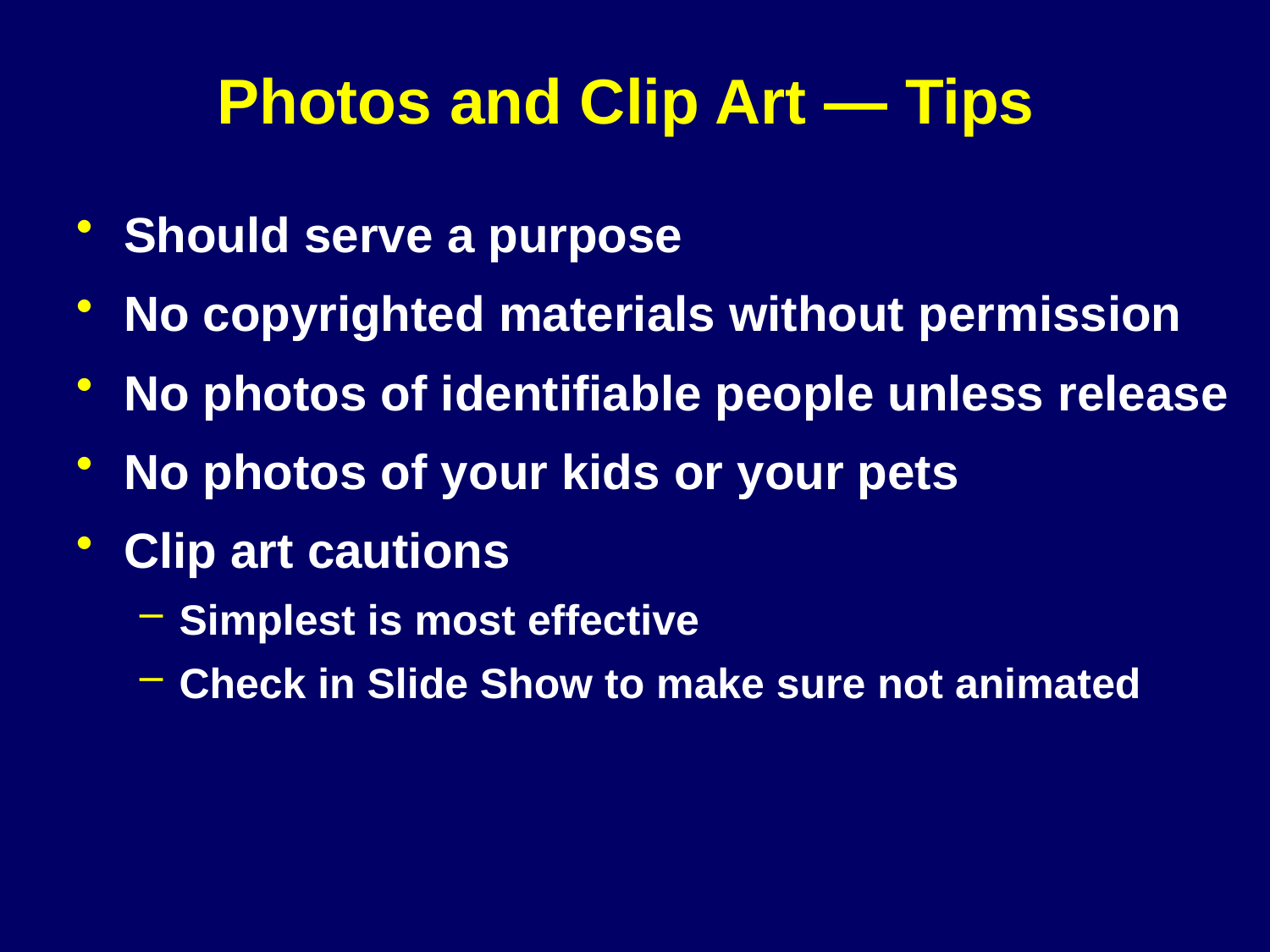

# Photos and Clip Art — Tips
Should serve a purpose
No copyrighted materials without permission
No photos of identifiable people unless release
No photos of your kids or your pets
Clip art cautions
Simplest is most effective
Check in Slide Show to make sure not animated